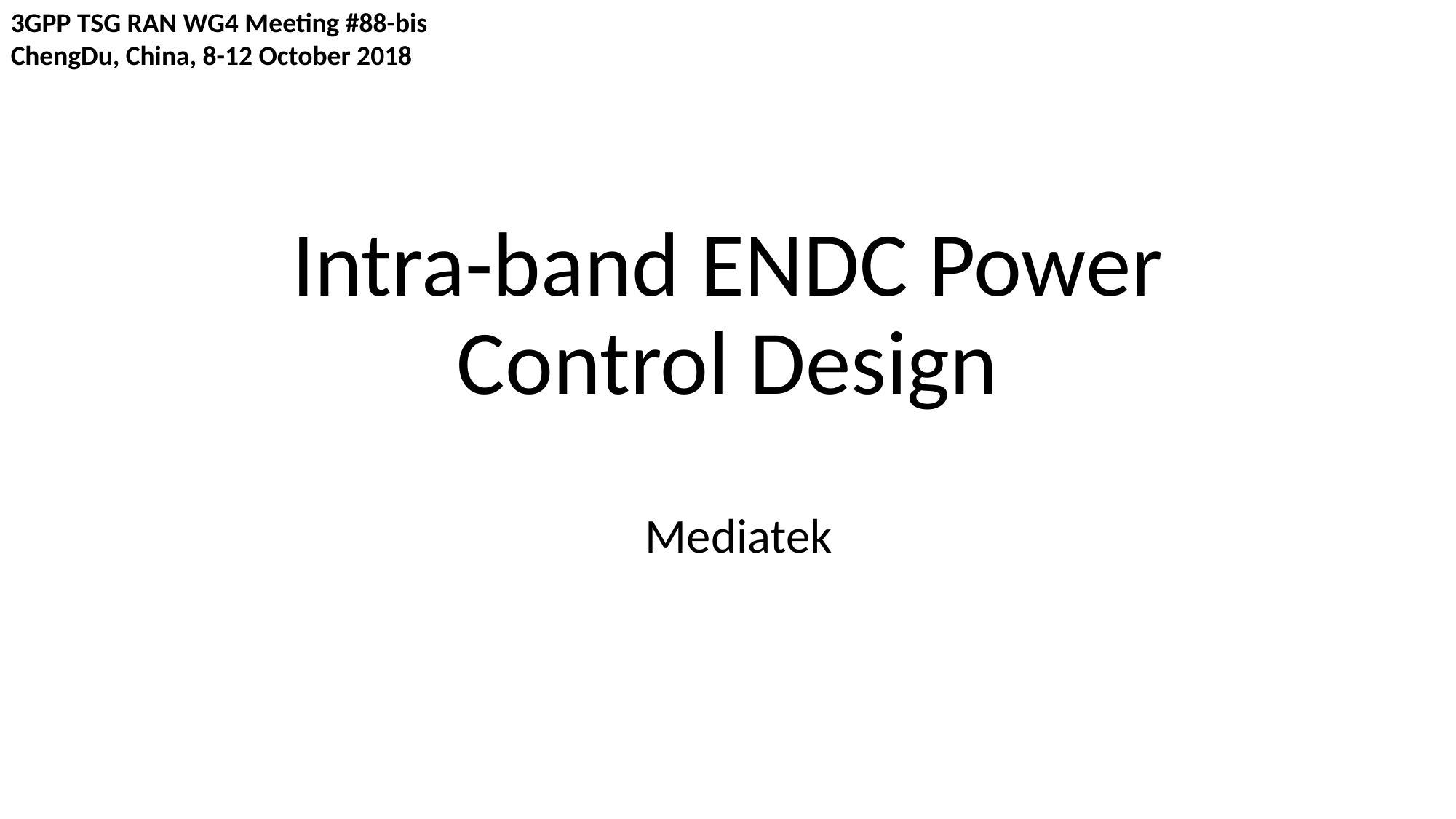

3GPP TSG RAN WG4 Meeting #88-bis
ChengDu, China, 8-12 October 2018
# Intra-band ENDC Power Control Design
Mediatek